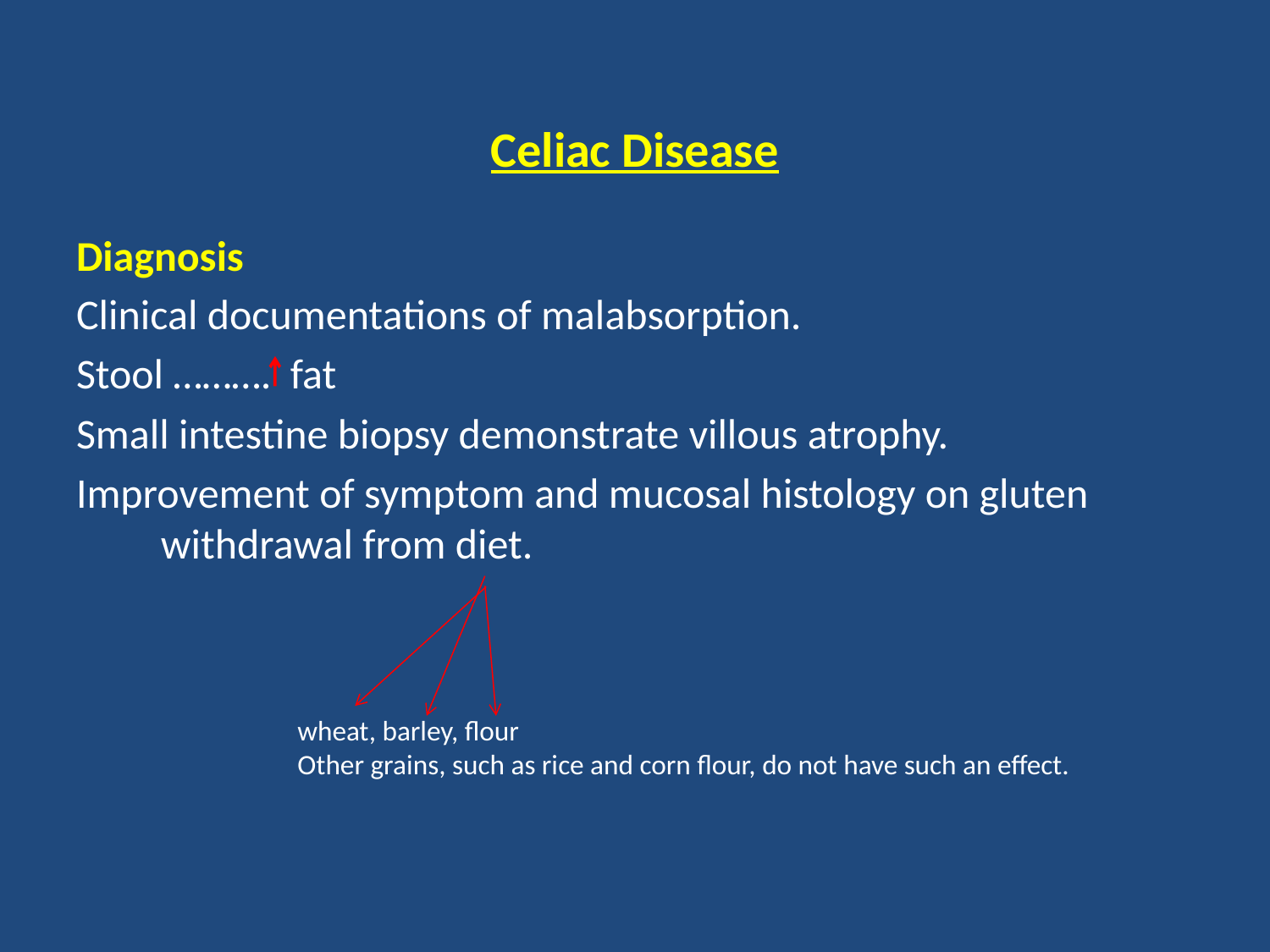

# Celiac Disease
Diagnosis
Clinical documentations of malabsorption.
Stool ……….  fat
Small intestine biopsy demonstrate villous atrophy.
Improvement of symptom and mucosal histology on gluten withdrawal from diet.

wheat, barley, flour
Other grains, such as rice and corn flour, do not have such an effect.